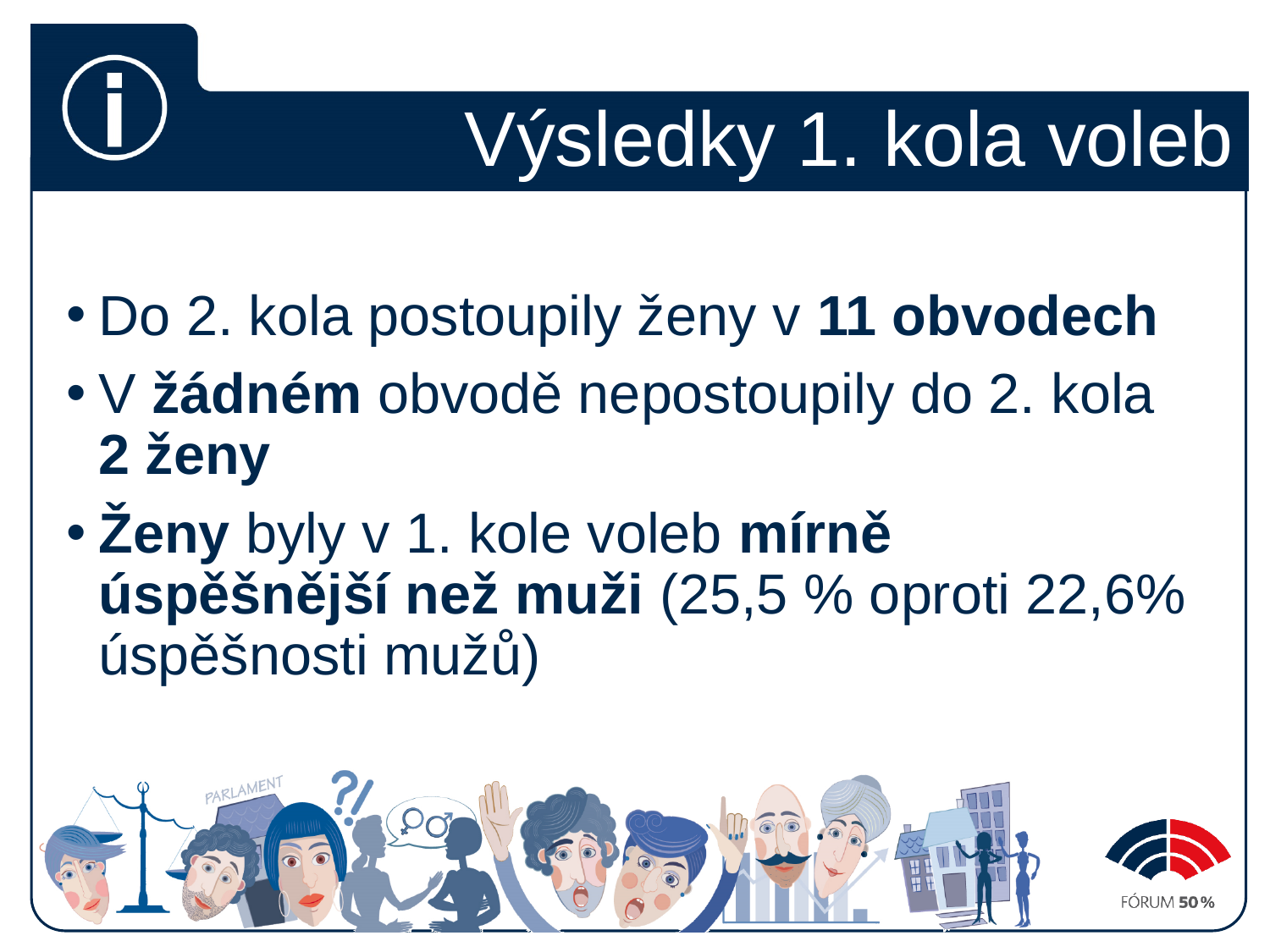

# Výsledky 1. kola voleb

Do 2. kola postoupily ženy v 11 obvodech
V žádném obvodě nepostoupily do 2. kola 2 ženy
Ženy byly v 1. kole voleb mírně úspěšnější než muži (25,5 % oproti 22,6% úspěšnosti mužů)